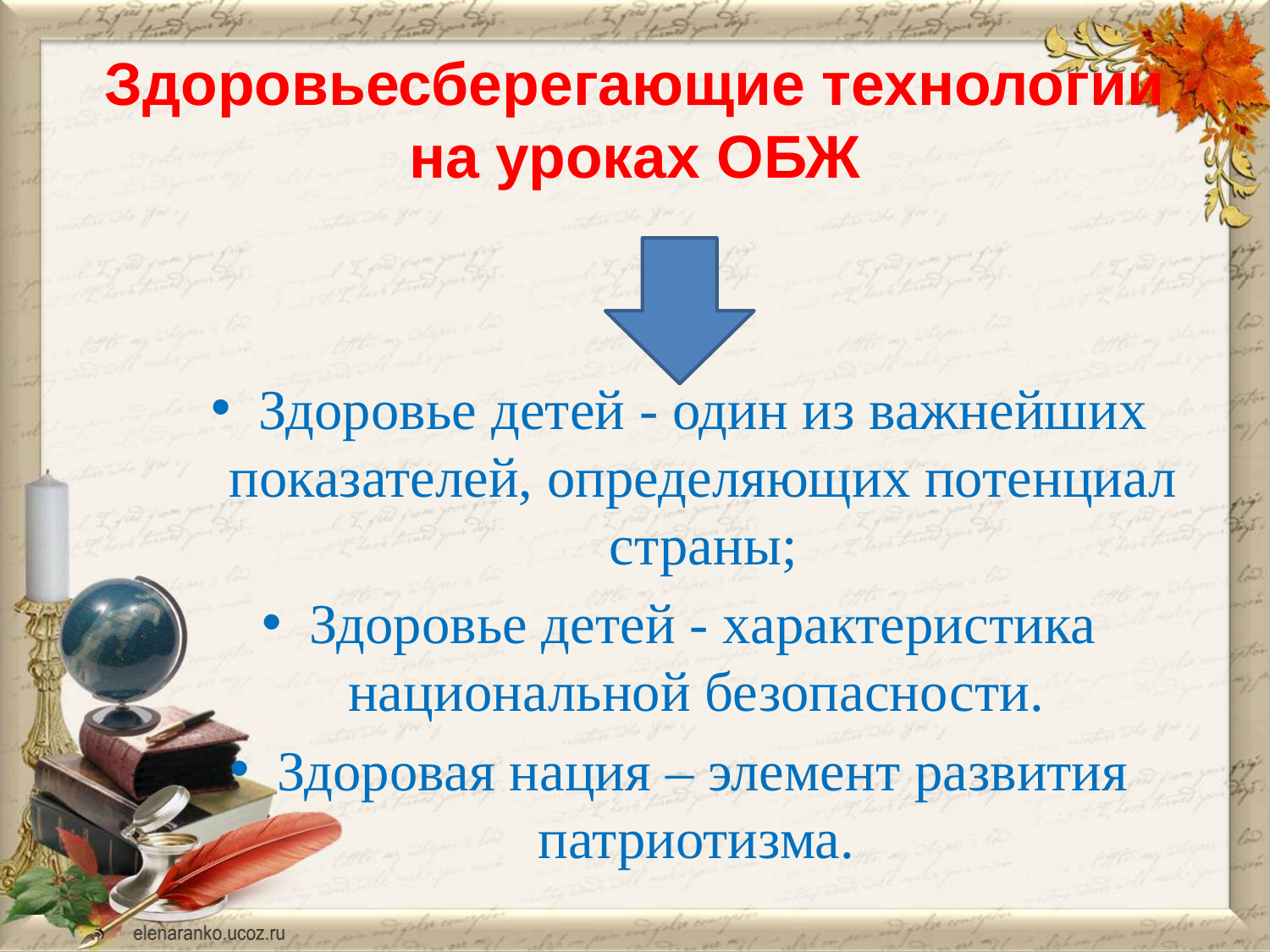

# Здоровьесберегающие технологии на уроках ОБЖ

Здоровье детей - один из важнейших показателей, определяющих потенциал страны;
Здоровье детей - характеристика национальной безопасности.
Здоровая нация – элемент развития патриотизма.